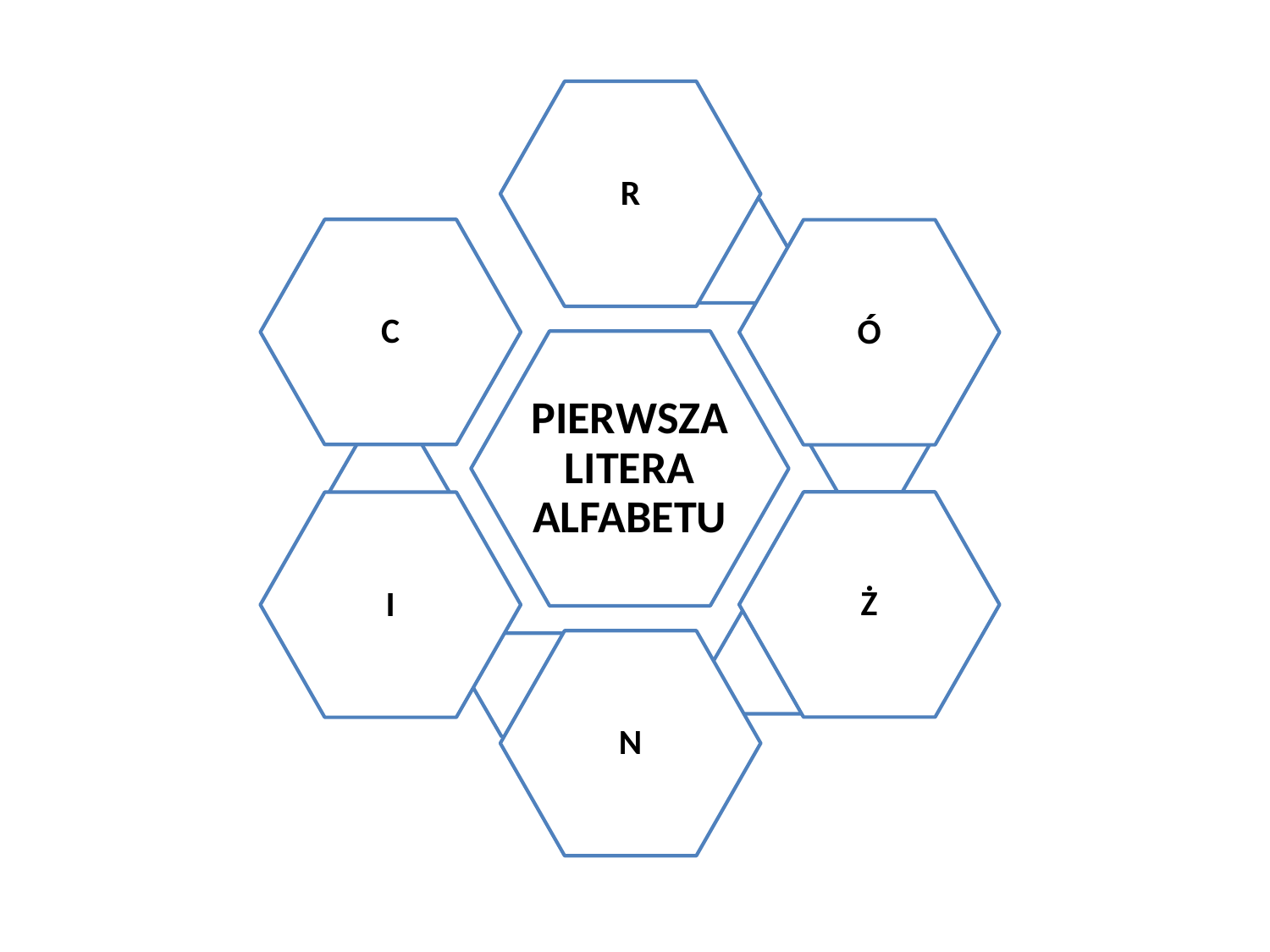

PIERWSZA LITERA ALFABETU
R
Ó
Ż
N
I
C